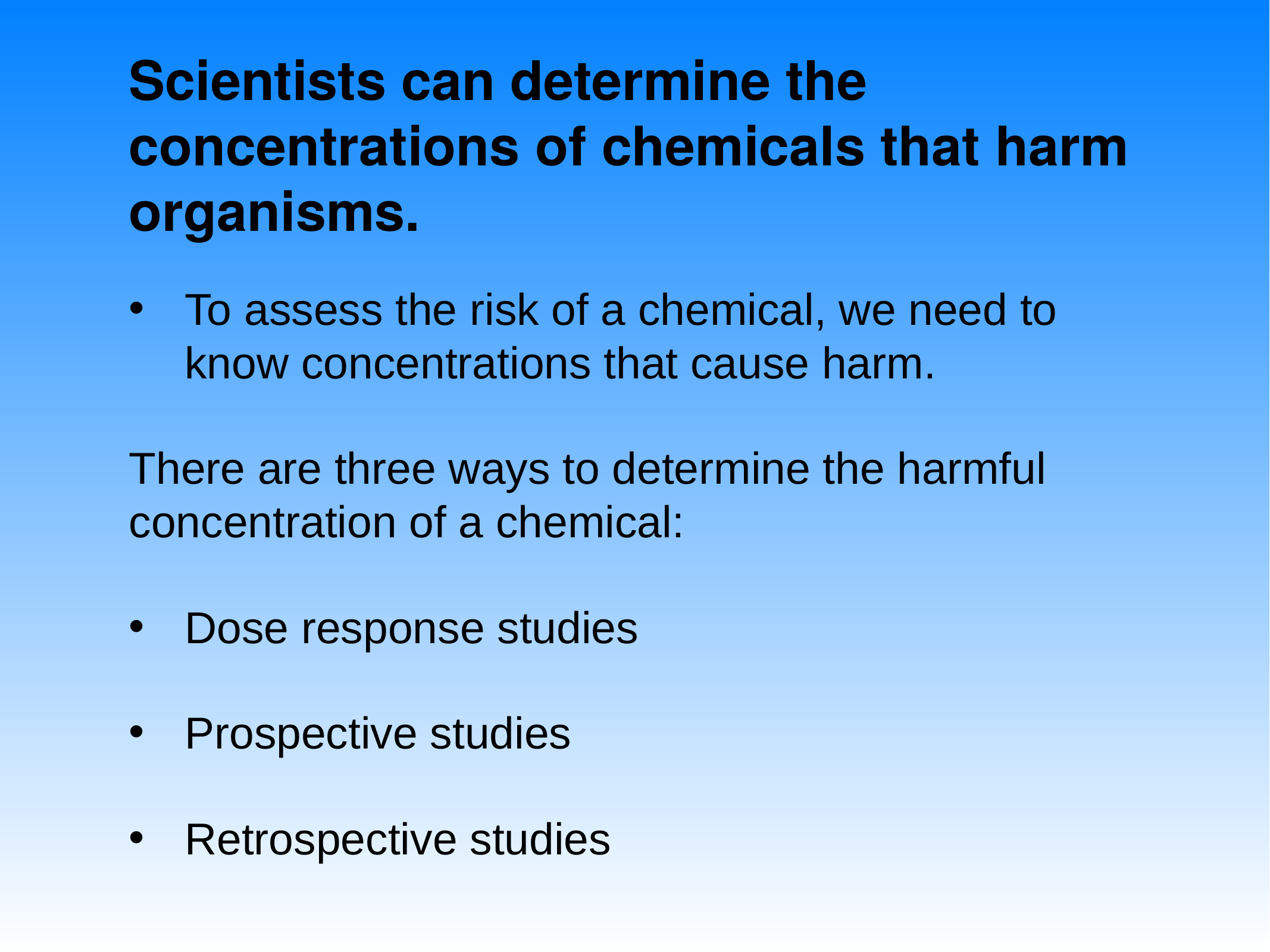

# Scientists can determine the concentrations of chemicals that harm organisms.
To assess the risk of a chemical, we need to know concentrations that cause harm.
There are three ways to determine the harmful concentration of a chemical:
Dose response studies
Prospective studies
Retrospective studies